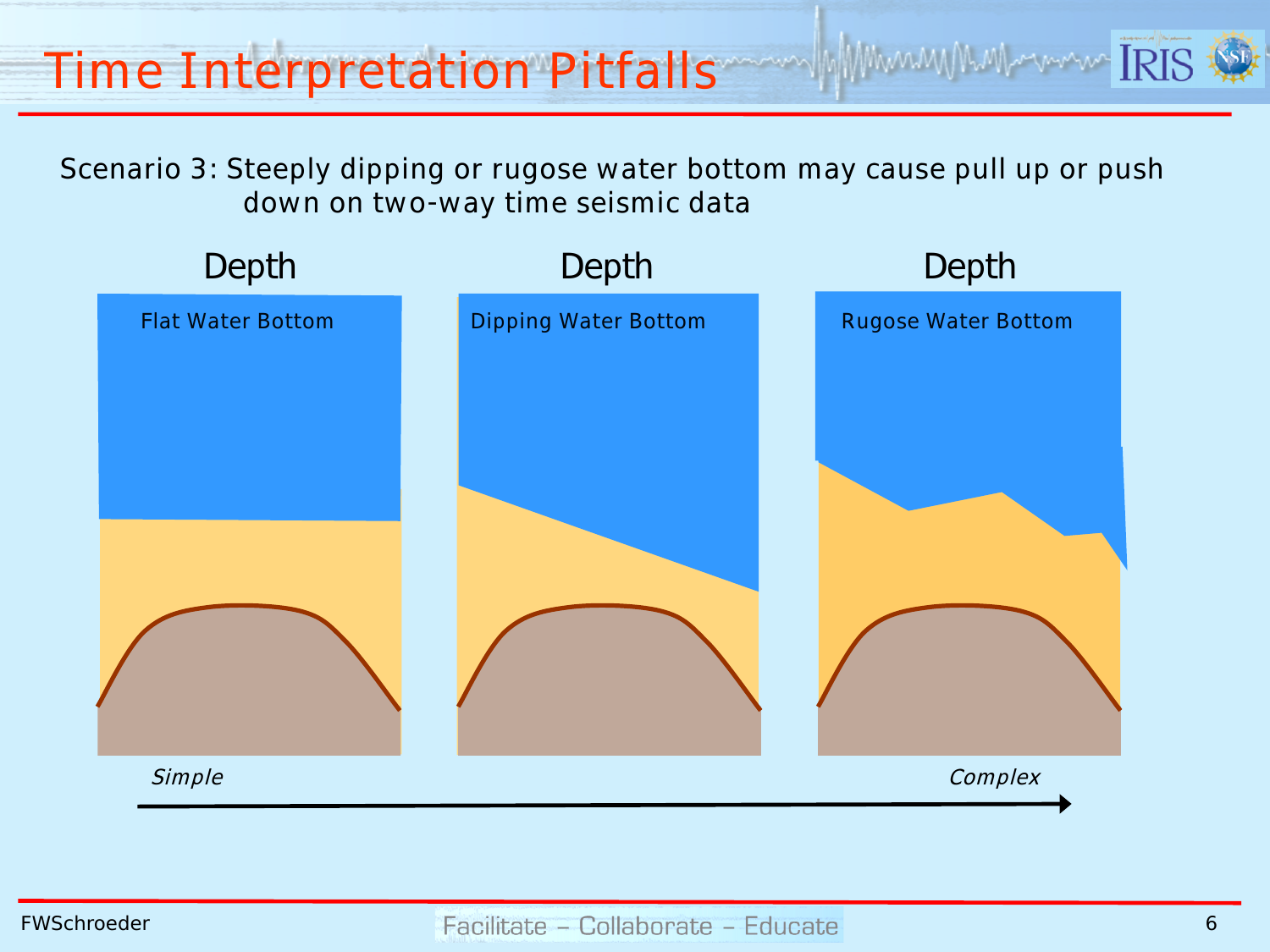

# Time Interpretation Pitfalls
Scenario 3: Steeply dipping or rugose water bottom may cause pull up or push down on two-way time seismic data

Depth
Depth
Depth

Flat Water Bottom
Dipping Water Bottom
Rugose Water Bottom
flat water bottom
rugose water bottom
dipping water bottom

Simple
Complex